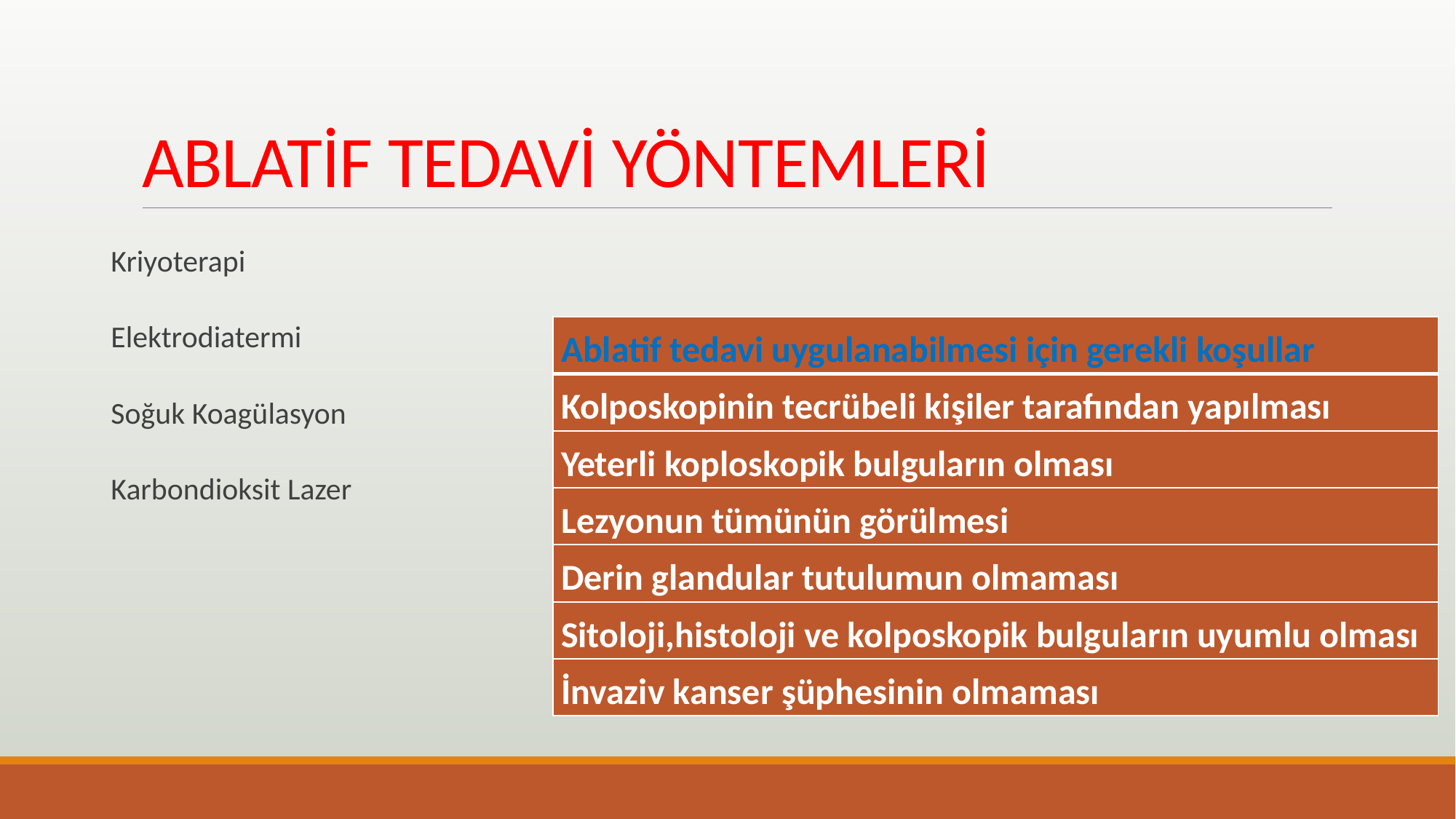

# ABLATİF TEDAVİ YÖNTEMLERİ
Kriyoterapi
Elektrodiatermi
Soğuk Koagülasyon
Karbondioksit Lazer

| Ablatif tedavi uygulanabilmesi için gerekli koşullar |
| --- |
| Kolposkopinin tecrübeli kişiler tarafından yapılması |
| Yeterli koploskopik bulguların olması |
| Lezyonun tümünün görülmesi |
| Derin glandular tutulumun olmaması |
| Sitoloji,histoloji ve kolposkopik bulguların uyumlu olması |
| İnvaziv kanser şüphesinin olmaması |